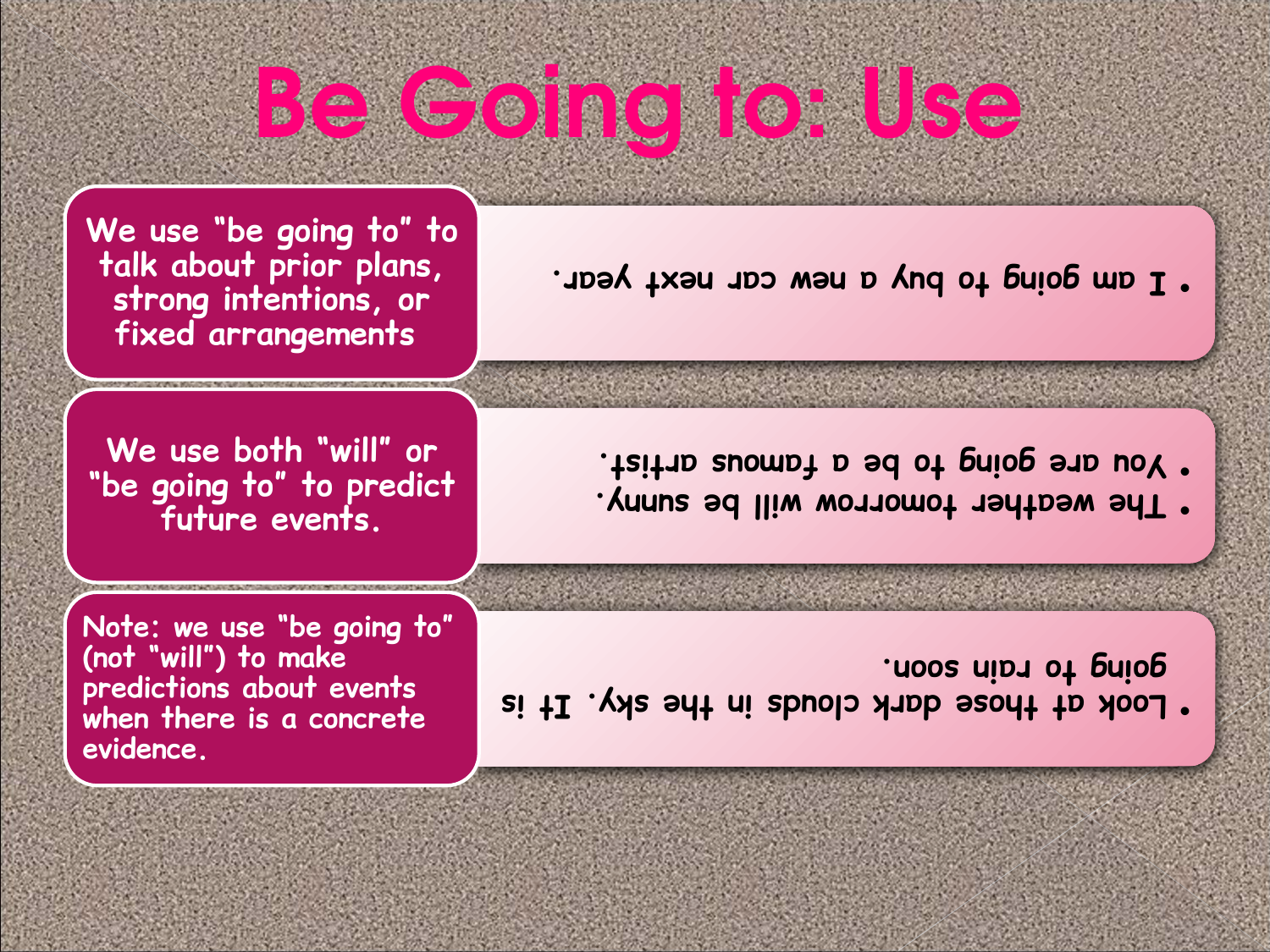

Be Going to: Use
I am going to buy a new car next year.
We use “be going to” to talk about prior plans, strong intentions, or fixed arrangements
The weather tomorrow will be sunny.
You are going to be a famous artist.
We use both “will” or “be going to” to predict future events.
Look at those dark clouds in the sky. It is going to rain soon.
Note: we use “be going to” (not “will”) to make predictions about events when there is a concrete evidence.